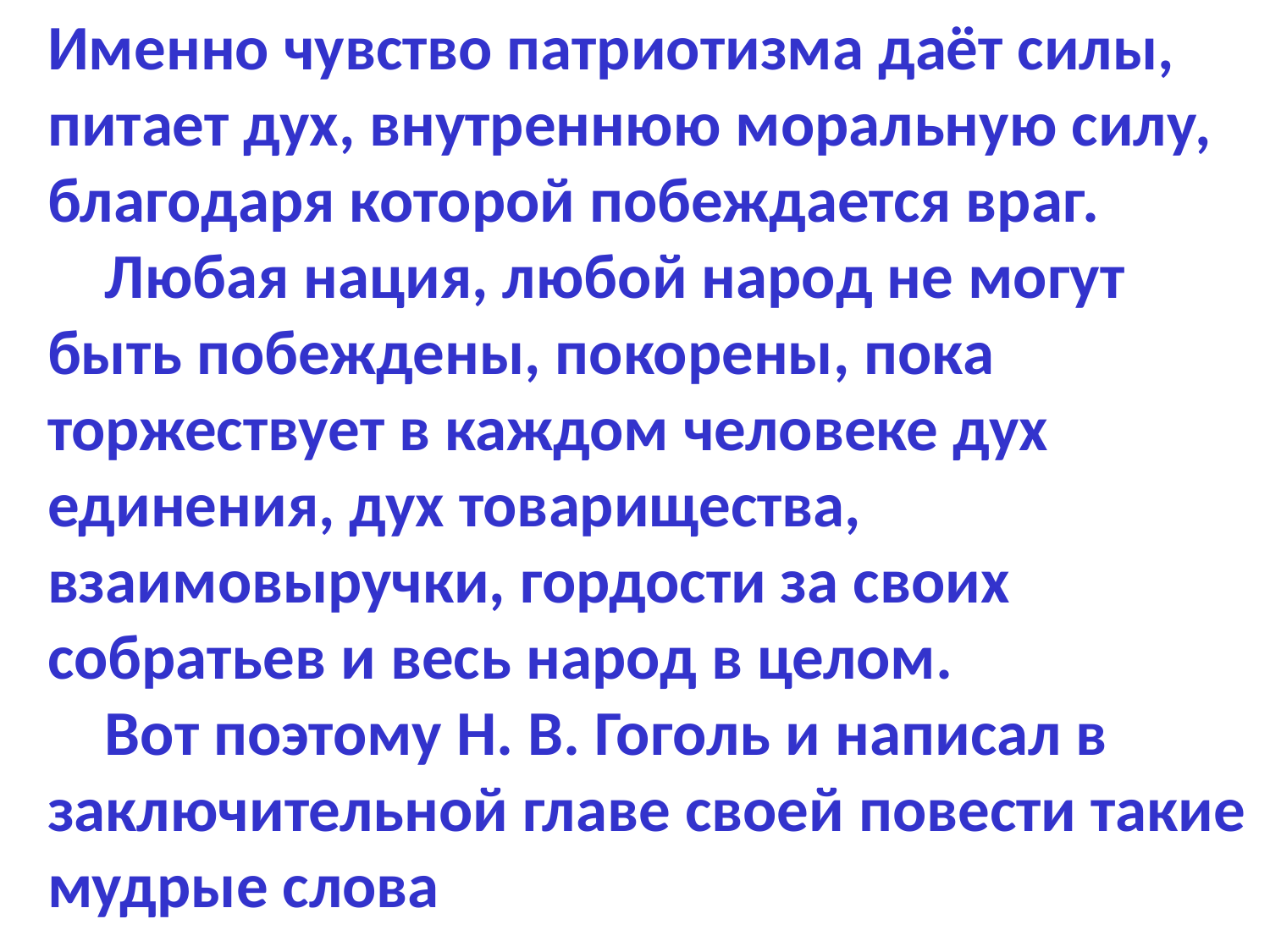

Именно чувство патриотизма даёт силы, питает дух, внутреннюю моральную силу, благодаря которой побеждается враг.
    Любая нация, любой народ не могут быть побеждены, покорены, пока торжествует в каждом человеке дух единения, дух товарищества, взаимовыручки, гордости за своих собратьев и весь народ в целом.
    Вот поэтому Н. В. Гоголь и написал в заключительной главе своей повести такие мудрые слова